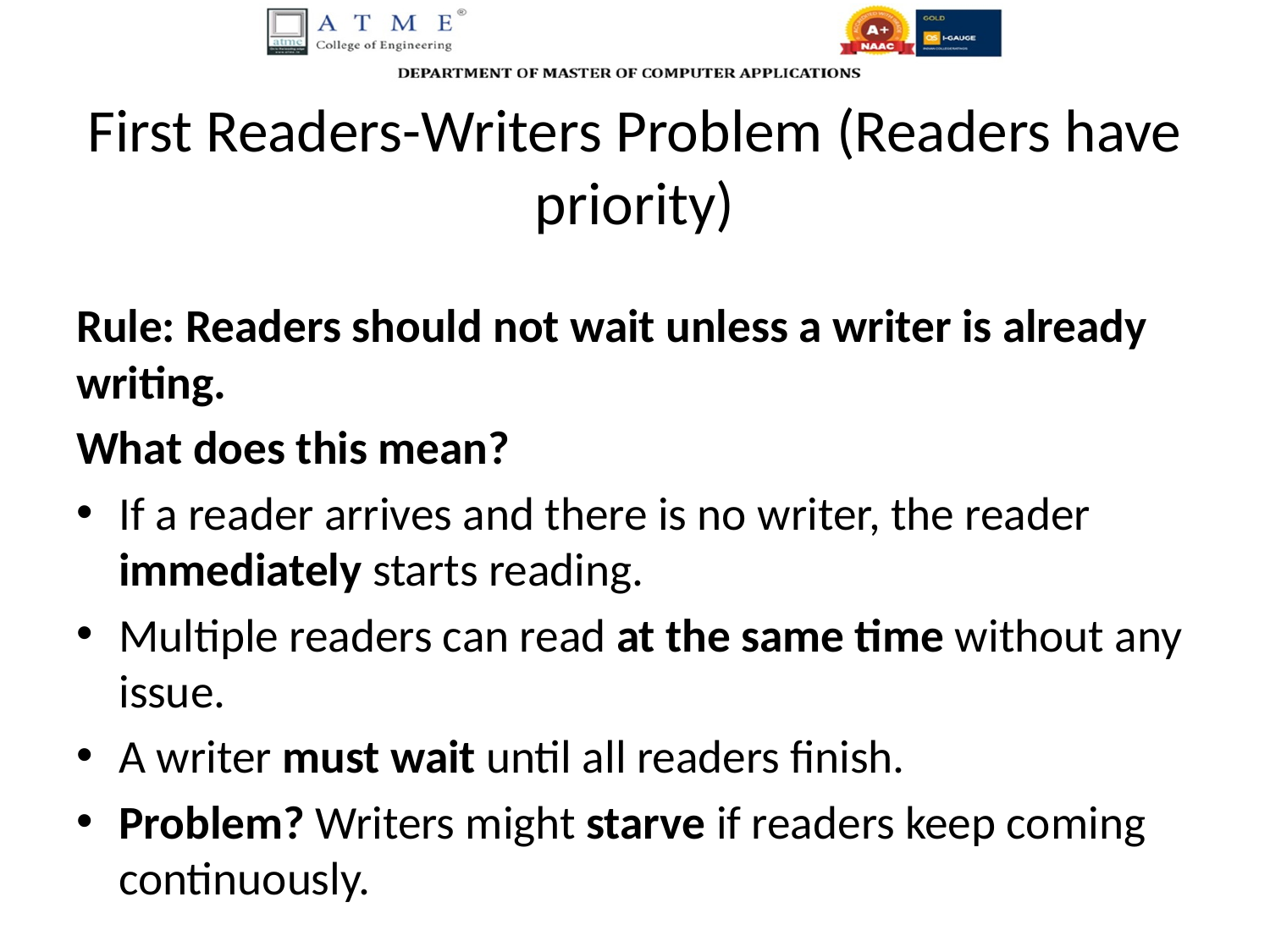

# First Readers-Writers Problem (Readers have priority)
Rule: Readers should not wait unless a writer is already writing.
What does this mean?
If a reader arrives and there is no writer, the reader immediately starts reading.
Multiple readers can read at the same time without any issue.
A writer must wait until all readers finish.
Problem? Writers might starve if readers keep coming continuously.